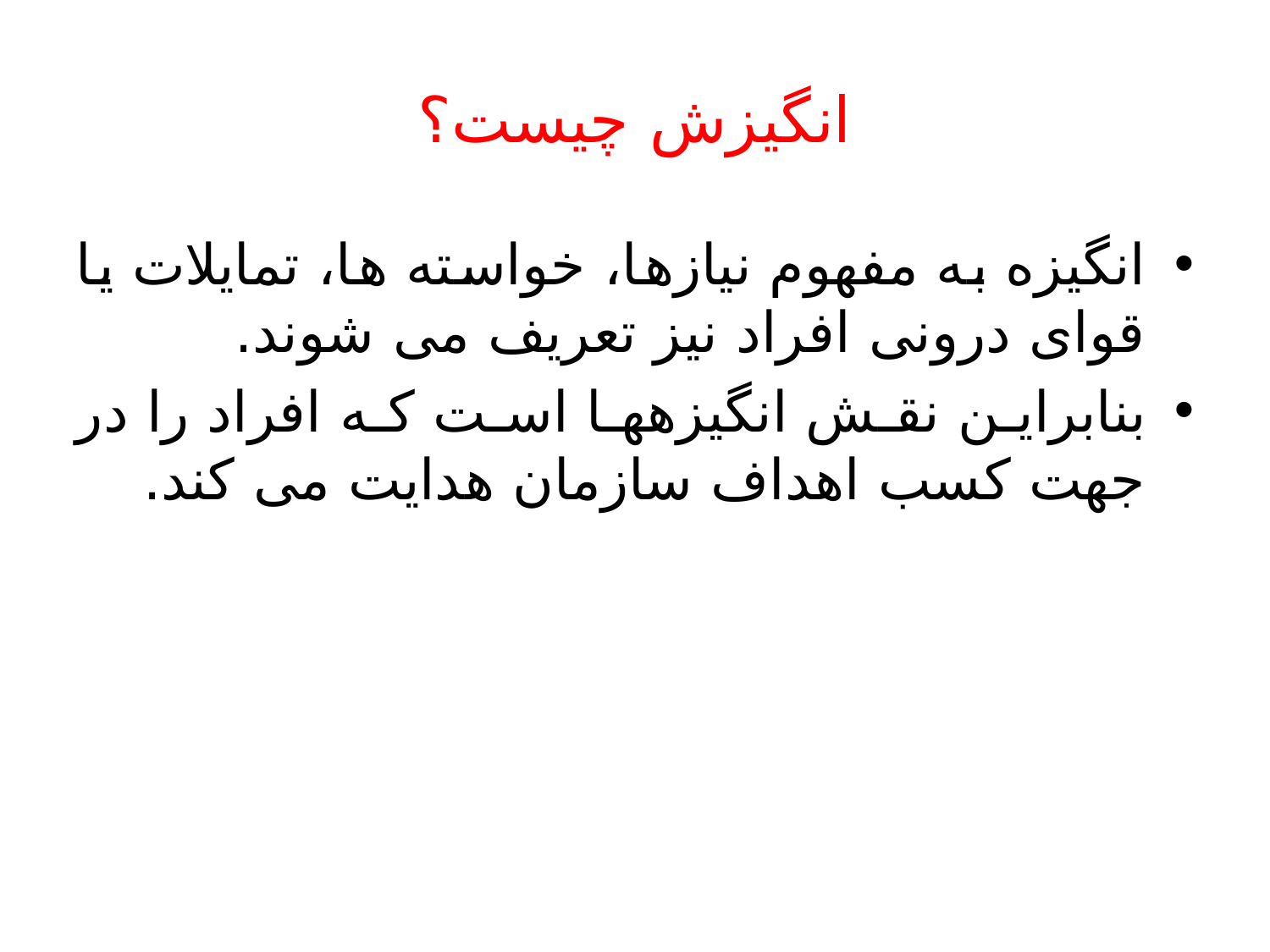

# انگیزش چیست؟
انگیزه به مفهوم نیازها، خواسته ها، تمایلات یا قوای درونی افراد نیز تعریف می شوند.
بنابراین نقش انگیزهها است که افراد را در جهت کسب اهداف سازمان هدایت می کند.